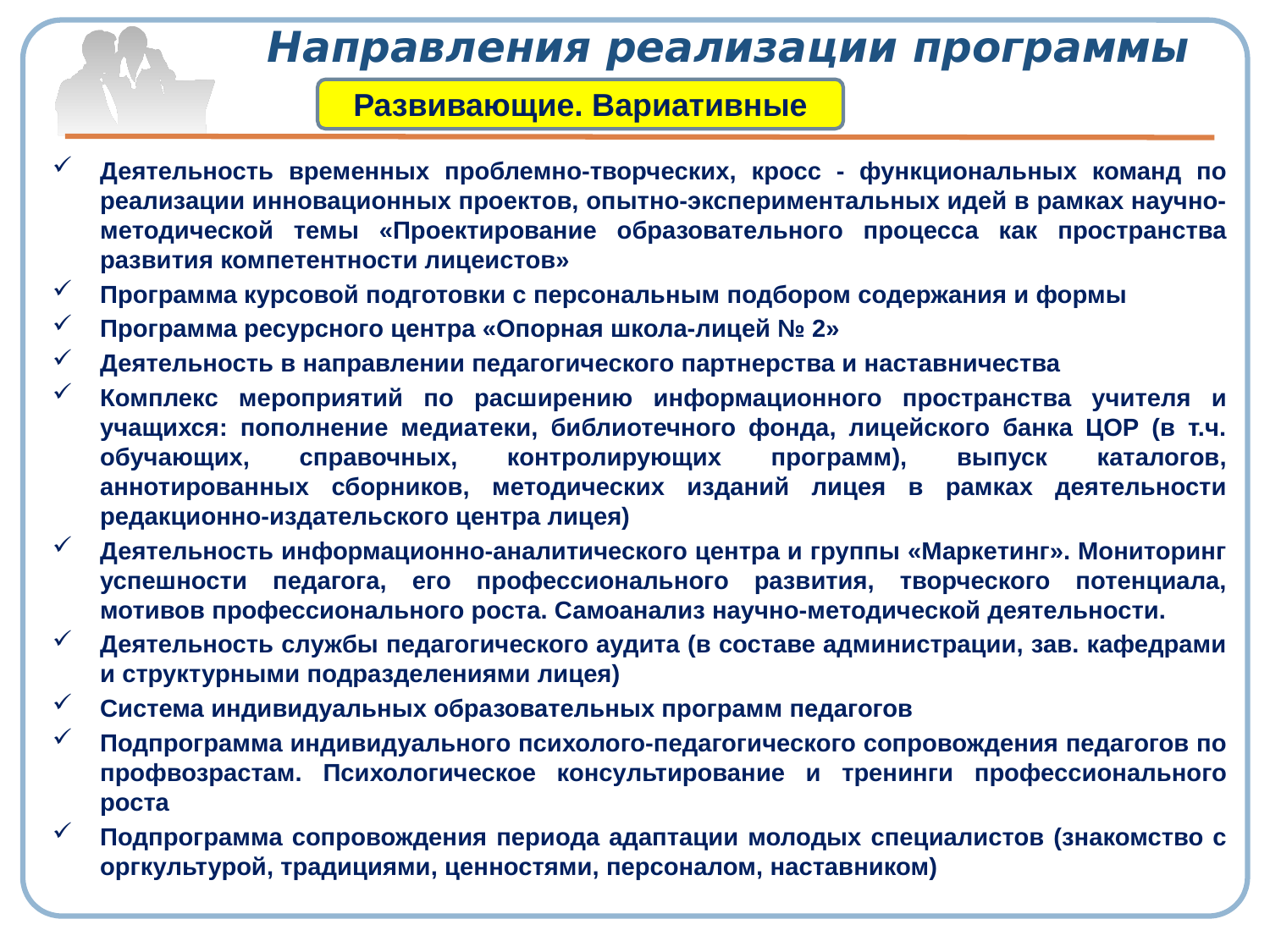

# Направления реализации программы
Развивающие. Вариативные
Деятельность временных проблемно-творческих, кросс - функциональных команд по реализации инновационных проектов, опытно-экспериментальных идей в рамках научно-методической темы «Проектирование образовательного процесса как пространства развития компетентности лицеистов»
Программа курсовой подготовки с персональным подбором содержания и формы
Программа ресурсного центра «Опорная школа-лицей № 2»
Деятельность в направлении педагогического партнерства и наставничества
Комплекс мероприятий по расширению информационного пространства учителя и учащихся: пополнение медиатеки, библиотечного фонда, лицейского банка ЦОР (в т.ч. обучающих, справочных, контролирующих программ), выпуск каталогов, аннотированных сборников, методических изданий лицея в рамках деятельности редакционно-издательского центра лицея)
Деятельность информационно-аналитического центра и группы «Маркетинг». Мониторинг успешности педагога, его профессионального развития, творческого потенциала, мотивов профессионального роста. Самоанализ научно-методической деятельности.
Деятельность службы педагогического аудита (в составе администрации, зав. кафедрами и структурными подразделениями лицея)
Система индивидуальных образовательных программ педагогов
Подпрограмма индивидуального психолого-педагогического сопровождения педагогов по профвозрастам. Психологическое консультирование и тренинги профессионального роста
Подпрограмма сопровождения периода адаптации молодых специалистов (знакомство с оргкультурой, традициями, ценностями, персоналом, наставником)